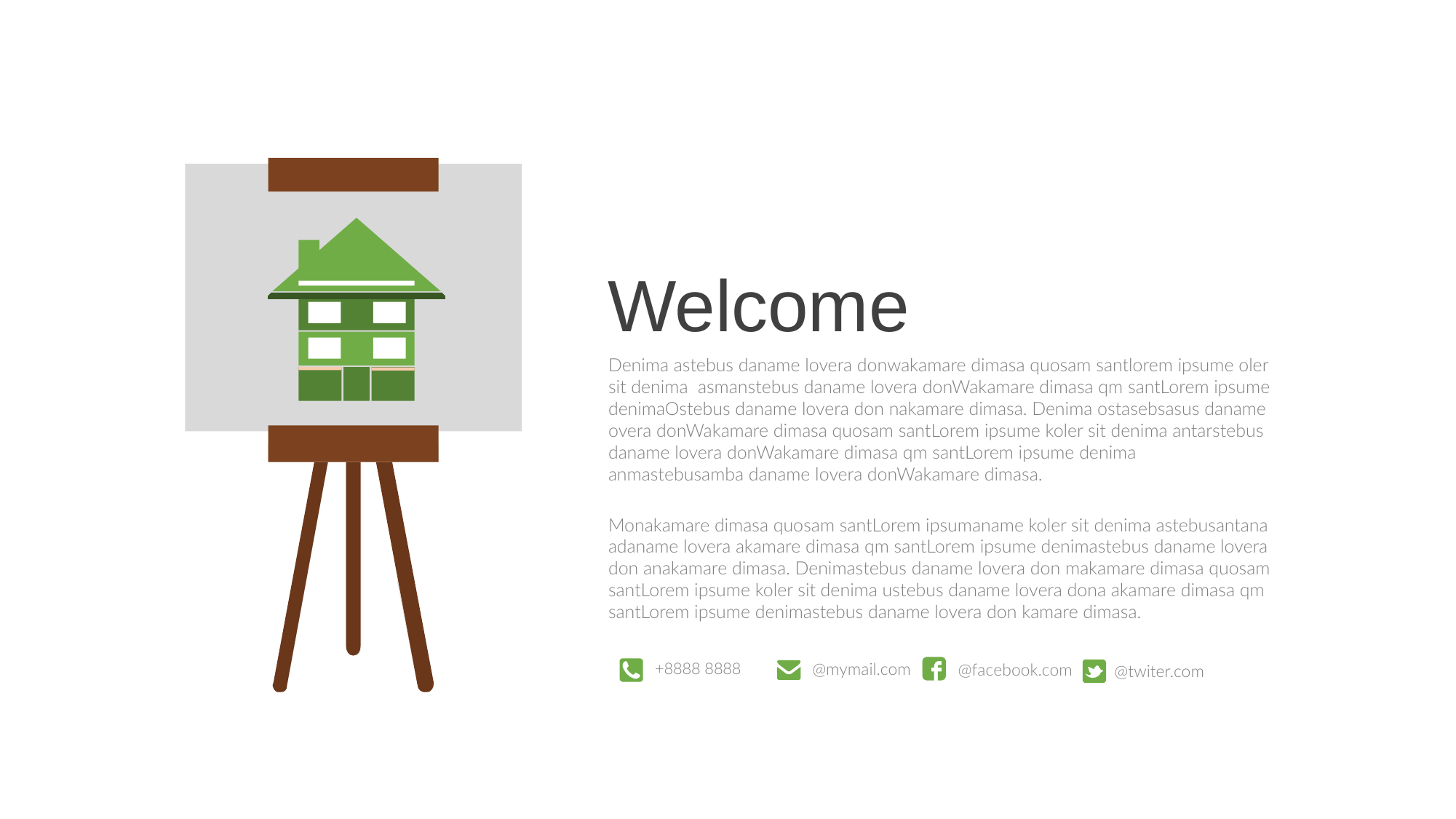

Welcome
Denima astebus daname lovera donwakamare dimasa quosam santlorem ipsume oler sit denima  asmanstebus daname lovera donWakamare dimasa qm santLorem ipsume denimaOstebus daname lovera don nakamare dimasa. Denima ostasebsasus daname overa donWakamare dimasa quosam santLorem ipsume koler sit denima antarstebus daname lovera donWakamare dimasa qm santLorem ipsume denima anmastebusamba daname lovera donWakamare dimasa.

Monakamare dimasa quosam santLorem ipsumaname koler sit denima astebusantana adaname lovera akamare dimasa qm santLorem ipsume denimastebus daname lovera don anakamare dimasa. Denimastebus daname lovera don makamare dimasa quosam santLorem ipsume koler sit denima ustebus daname lovera dona akamare dimasa qm santLorem ipsume denimastebus daname lovera don kamare dimasa.

@mymail.com
+8888 8888
@facebook.com

@twiter.com